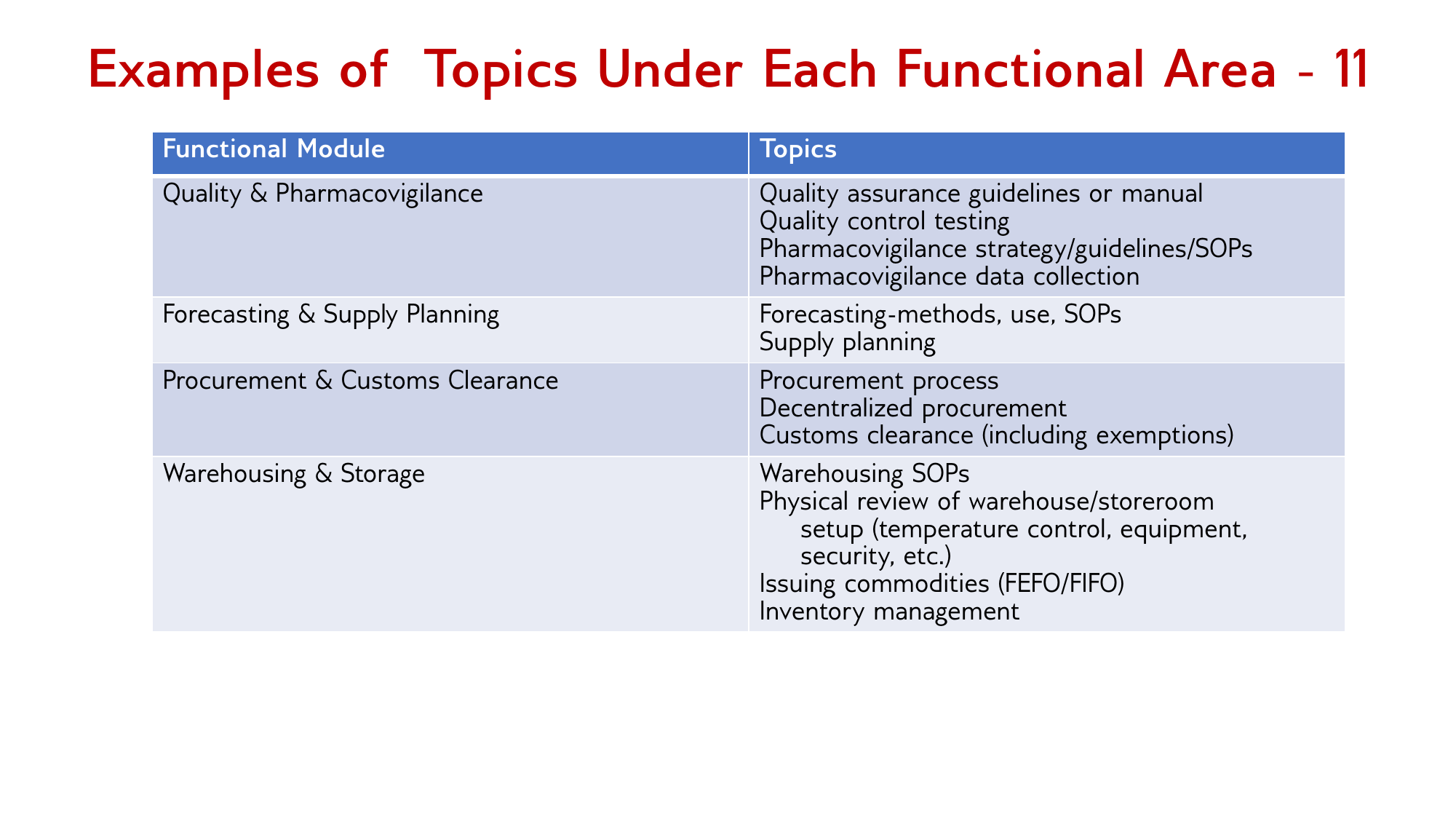

# Examples of  Topics Under Each Functional Area - 11
| Functional Module | Topics |
| --- | --- |
| Quality & Pharmacovigilance | Quality assurance guidelines or manual Quality control testing Pharmacovigilance strategy/guidelines/SOPs Pharmacovigilance data collection |
| Forecasting & Supply Planning | Forecasting-methods, use, SOPs Supply planning |
| Procurement & Customs Clearance | Procurement process Decentralized procurement Customs clearance (including exemptions) |
| Warehousing & Storage | Warehousing SOPs Physical review of warehouse/storeroom setup (temperature control, equipment, security, etc.) Issuing commodities (FEFO/FIFO) Inventory management |